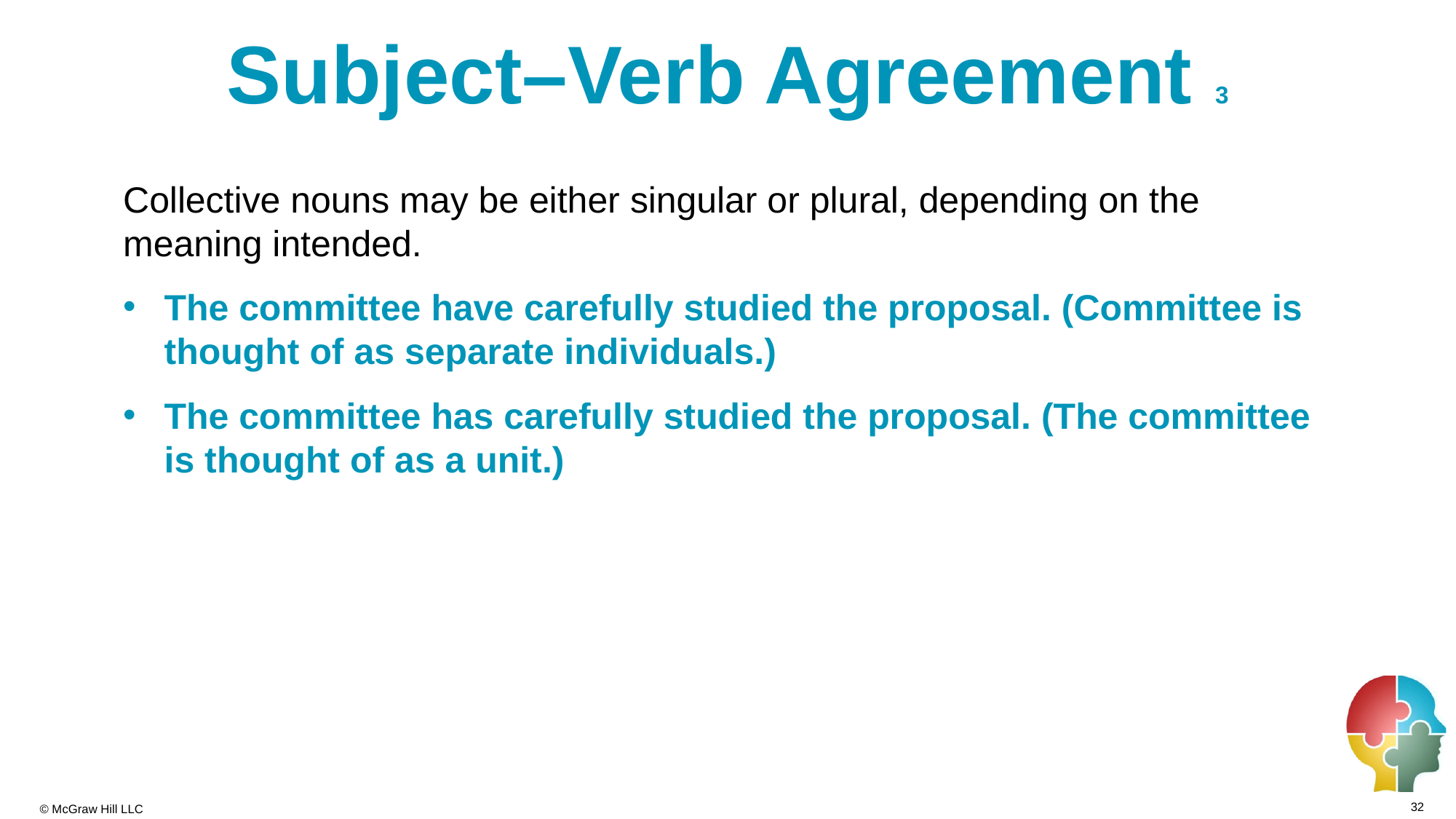

# Subject–Verb Agreement 3
Collective nouns may be either singular or plural, depending on the meaning intended.
The committee have carefully studied the proposal. (Committee is thought of as separate individuals.)
The committee has carefully studied the proposal. (The committee is thought of as a unit.)
32